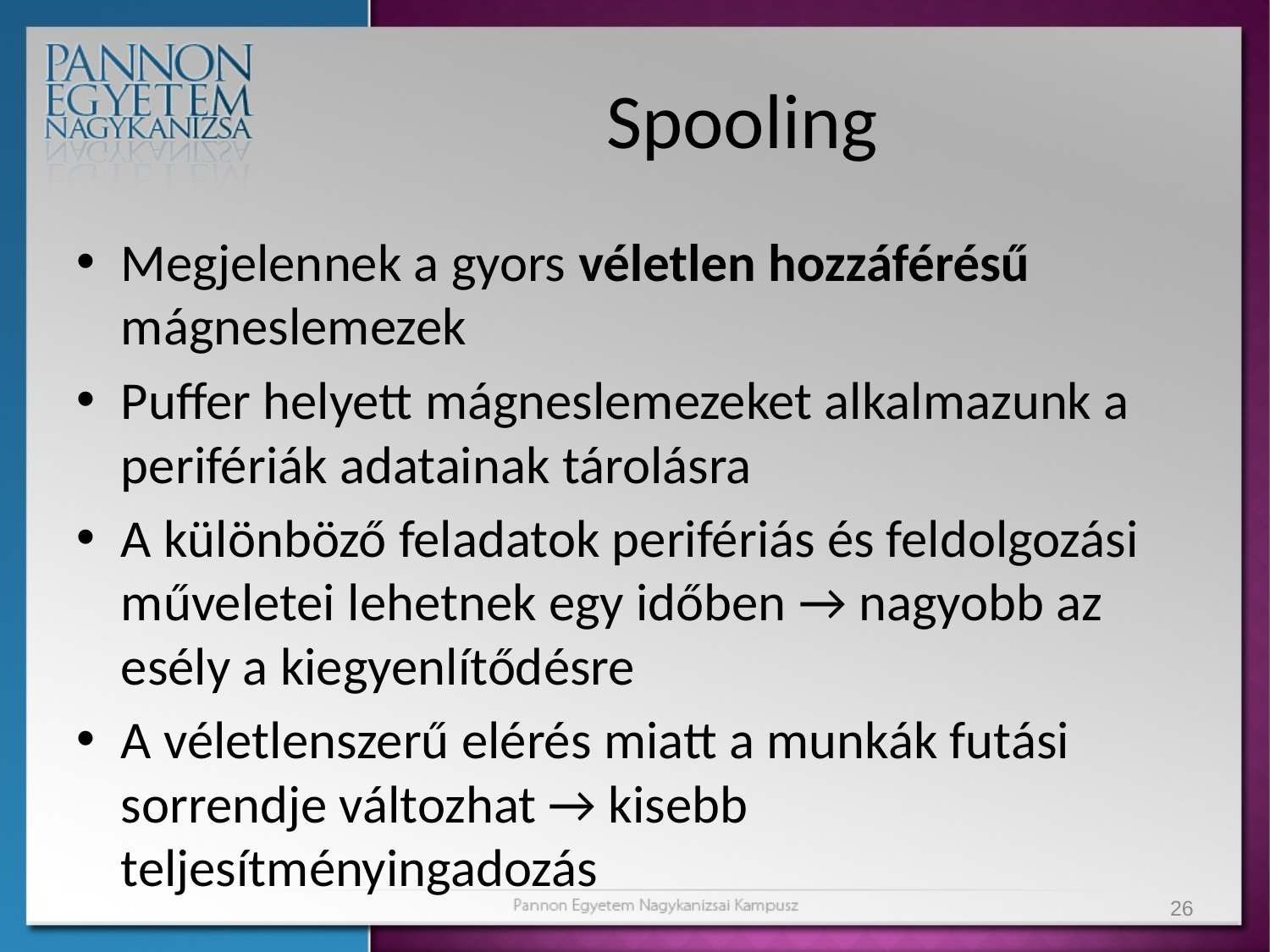

# Spooling
Megjelennek a gyors véletlen hozzáférésű mágneslemezek
Puffer helyett mágneslemezeket alkalmazunk a perifériák adatainak tárolásra
A különböző feladatok perifériás és feldolgozási műveletei lehetnek egy időben → nagyobb az esély a kiegyenlítődésre
A véletlenszerű elérés miatt a munkák futási sorrendje változhat → kisebb teljesítményingadozás
26